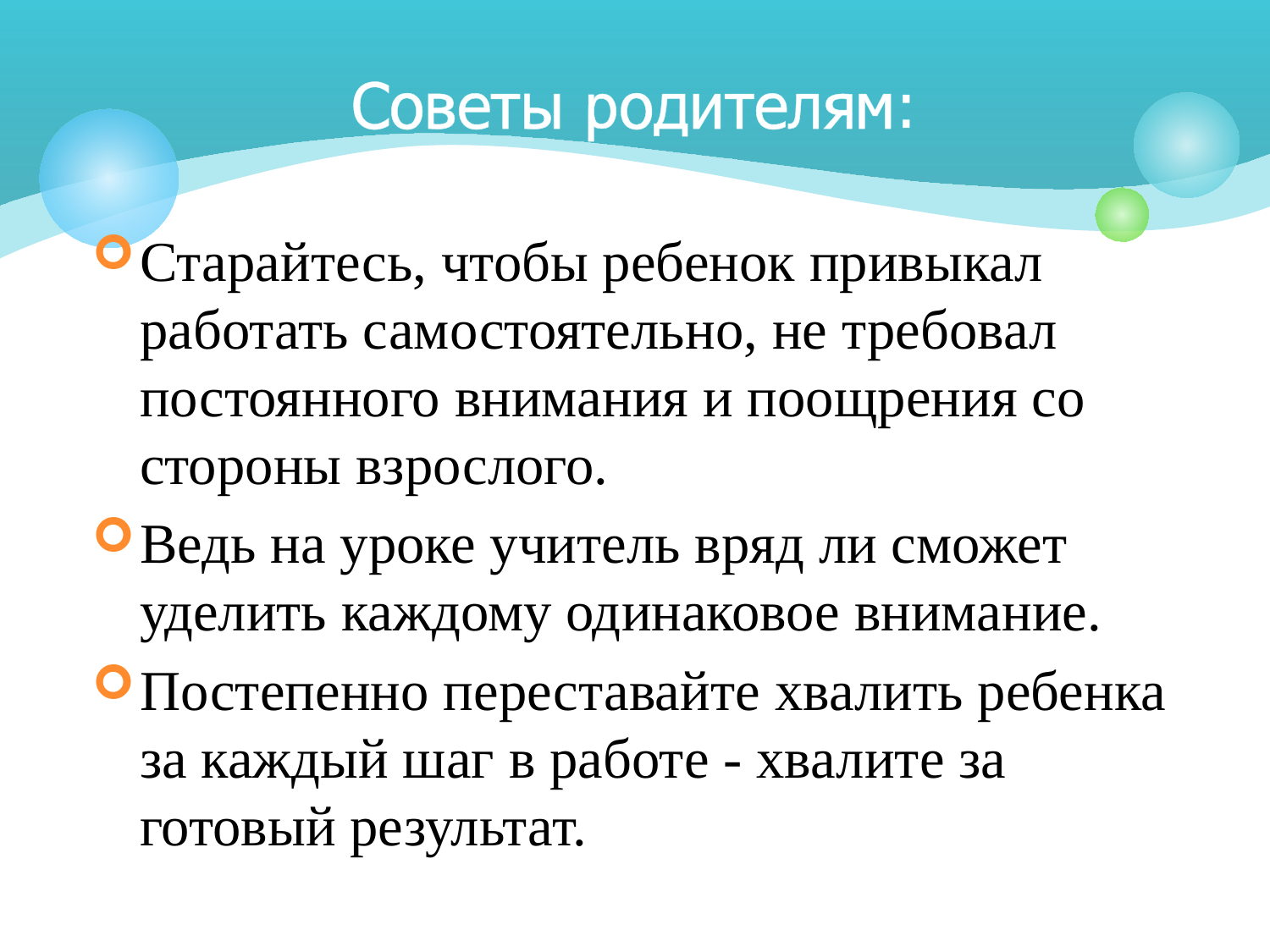

# Советы родителям:
Старайтесь, чтобы ребенок привыкал работать самостоятельно, не требовал постоянного внимания и поощрения со стороны взрослого.
Ведь на уроке учитель вряд ли сможет уделить каждому одинаковое внимание.
Постепенно переставайте хвалить ребенка за каждый шаг в работе - хвалите за готовый результат.